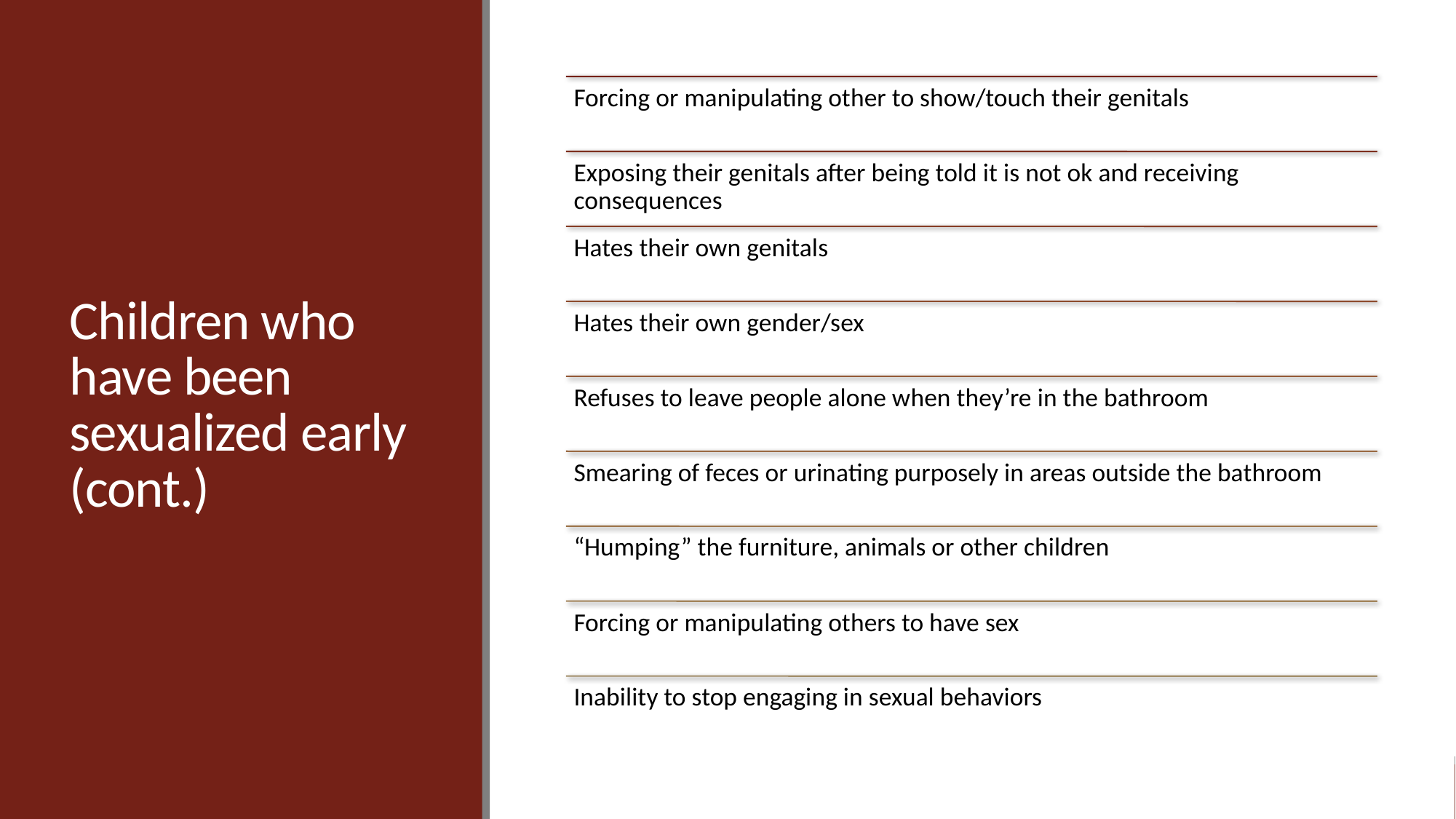

# Children who have been sexualized early (cont.)
Forcing or manipulating other to show/touch their genitals
Exposing their genitals after being told it is not ok and receiving consequences
Hates their own genitals
Hates their own gender/sex
Refuses to leave people alone when they’re in the bathroom
Smearing of feces or urinating purposely in areas outside the bathroom
“Humping” the furniture, animals or other children
Forcing or manipulating others to have sex
Inability to stop engaging in sexual behaviors